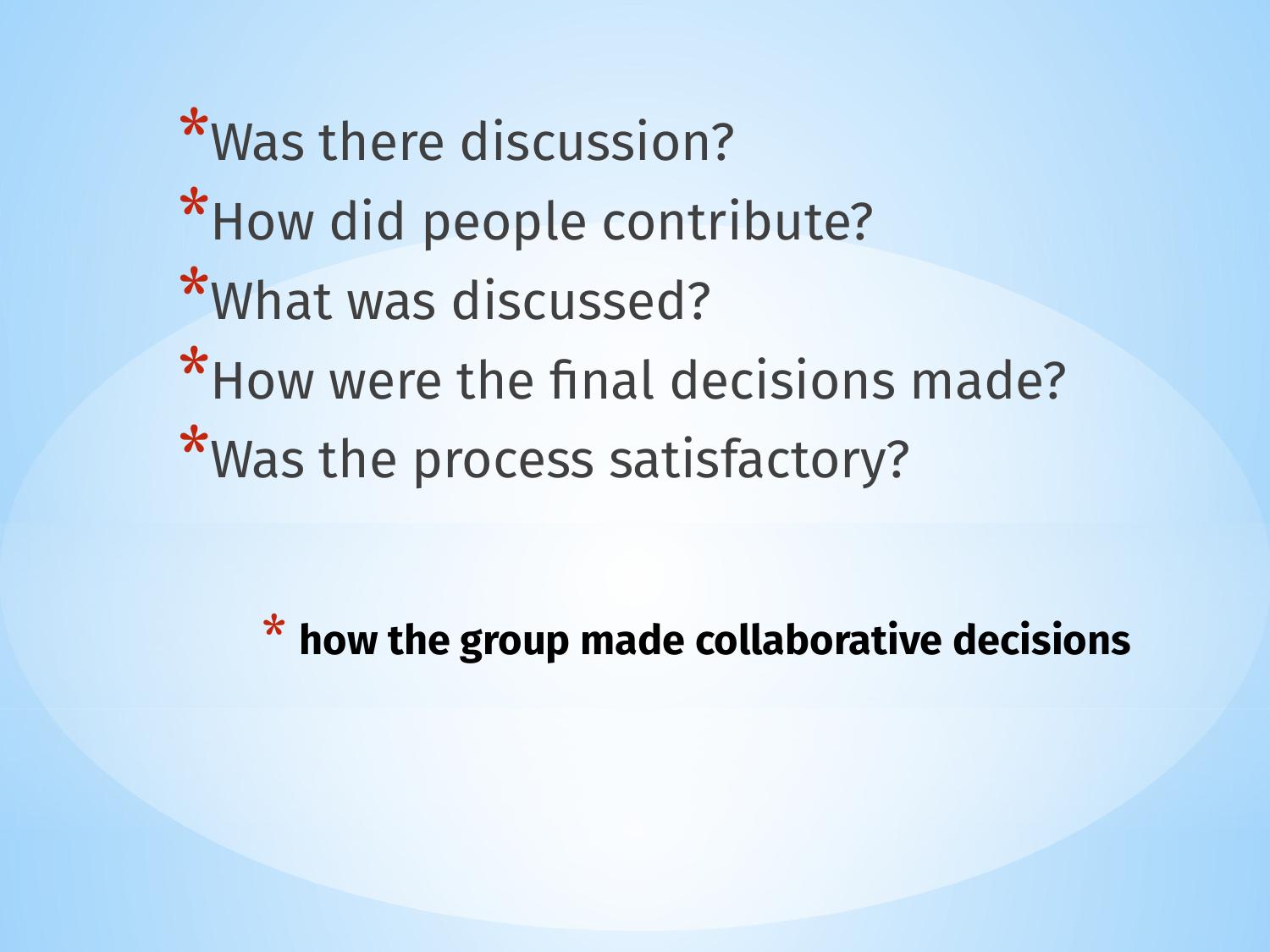

Was there discussion?
How did people contribute?
What was discussed?
How were the final decisions made?
Was the process satisfactory?

# how the group made collaborative decisions